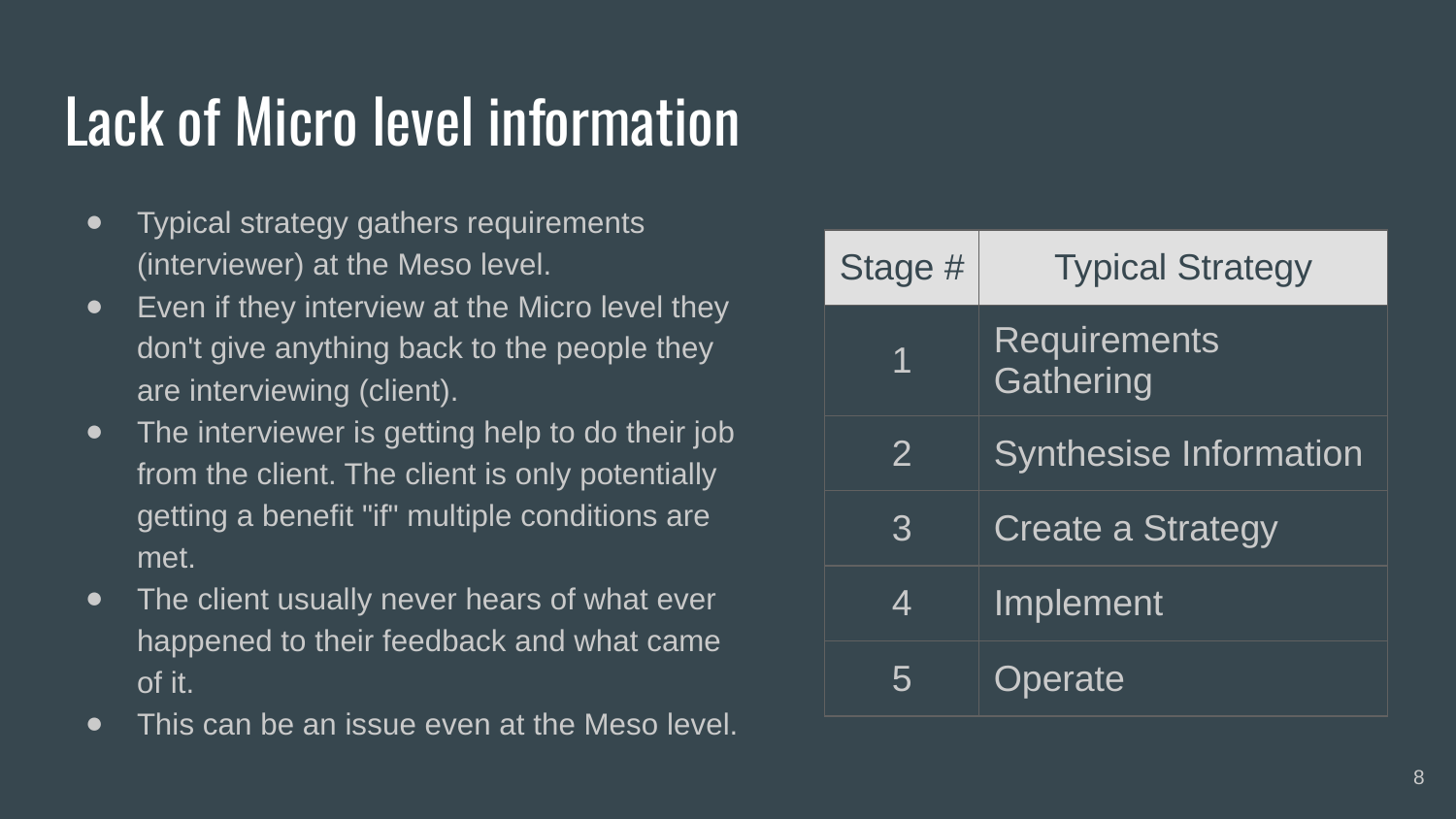

# Lack of Micro level information
Typical strategy gathers requirements (interviewer) at the Meso level.
Even if they interview at the Micro level they don't give anything back to the people they are interviewing (client).
The interviewer is getting help to do their job from the client. The client is only potentially getting a benefit "if" multiple conditions are met.
The client usually never hears of what ever happened to their feedback and what came of it.
This can be an issue even at the Meso level.

| Stage # | Typical Strategy |
| --- | --- |
| 1 | Requirements Gathering |
| 2 | Synthesise Information |
| 3 | Create a Strategy |
| 4 | Implement |
| 5 | Operate |
8